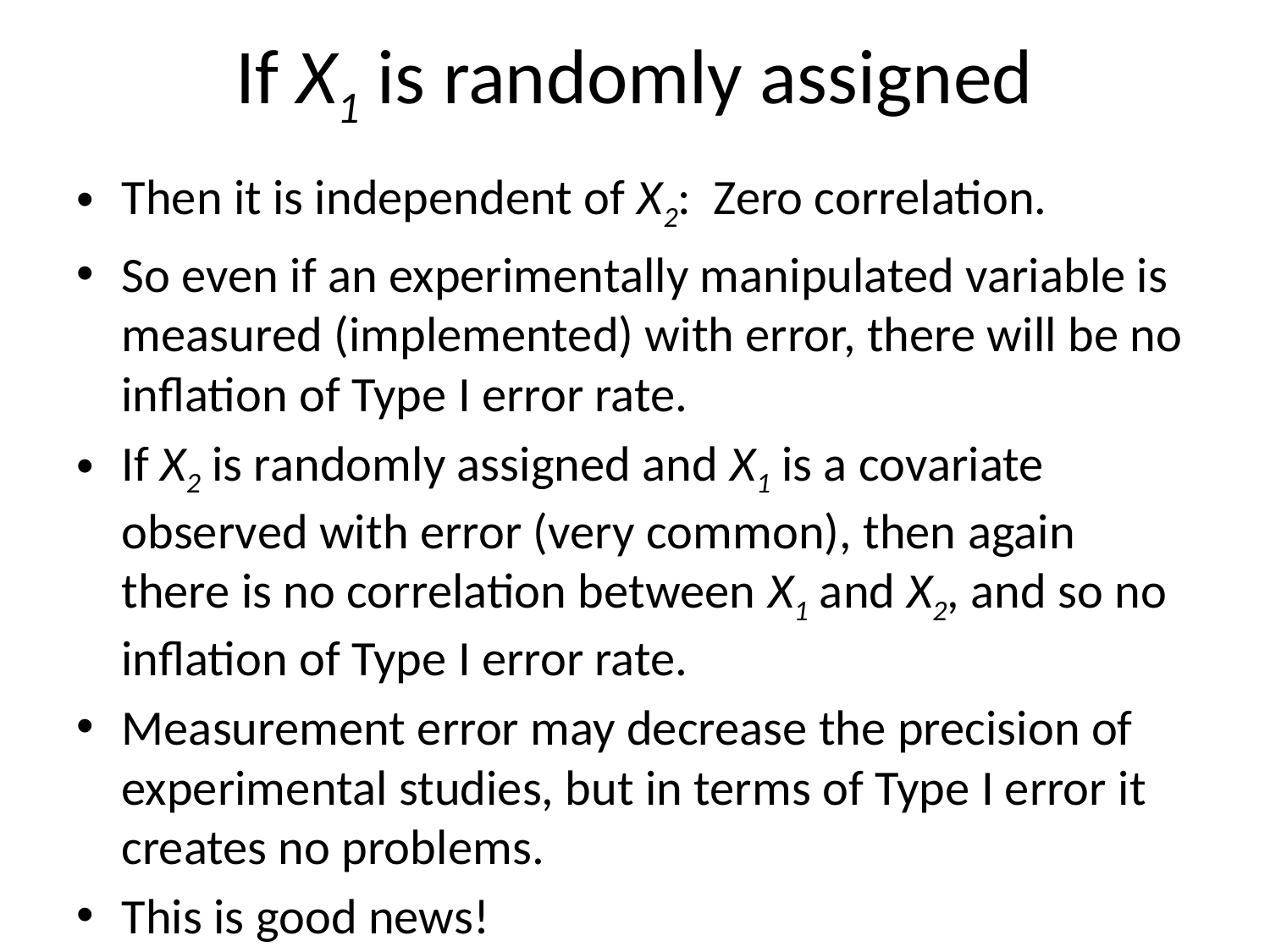

# If X1 is randomly assigned
Then it is independent of X2:  Zero correlation.
So even if an experimentally manipulated variable is measured (implemented) with error, there will be no inflation of Type I error rate.
If X2 is randomly assigned and X1 is a covariate observed with error (very common), then again there is no correlation between X1 and X2, and so no inflation of Type I error rate.
Measurement error may decrease the precision of experimental studies, but in terms of Type I error it creates no problems.
This is good news!